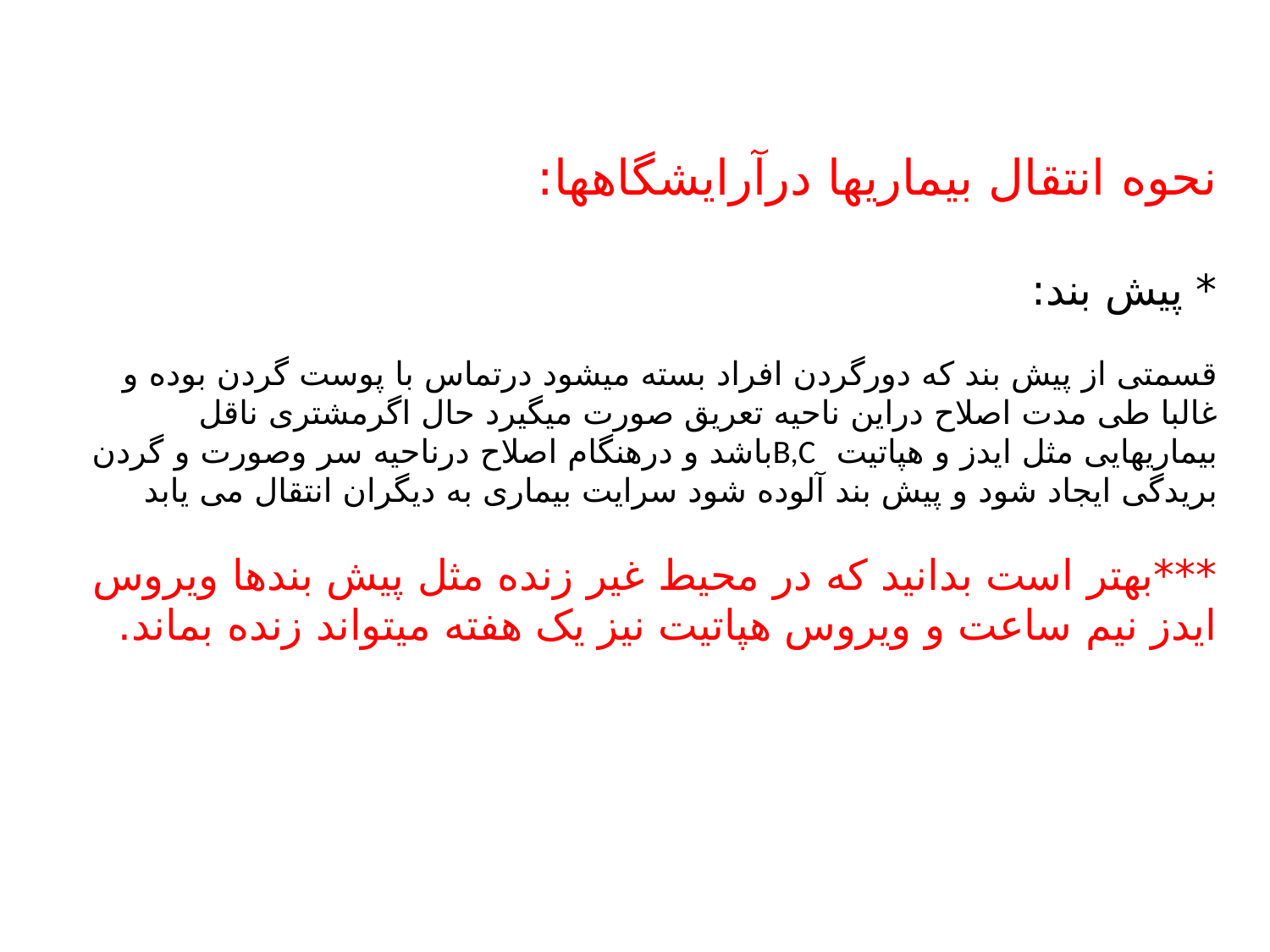

# نحوه انتقال بیماریها درآرایشگاهها: * پیش بند: قسمتی از پیش بند که دورگردن افراد بسته میشود درتماس با پوست گردن بوده و غالبا طی مدت اصلاح دراین ناحیه تعریق صورت میگیرد حال اگرمشتری ناقل بیماریهایی مثل ایدز و هپاتیت  B,Cباشد و درهنگام اصلاح درناحیه سر وصورت و گردن بریدگی ایجاد شود و پیش بند آلوده شود سرایت بیماری به دیگران انتقال می یابد ***بهتر است بدانید که در محیط غیر زنده مثل پیش بندها ویروس ایدز نیم ساعت و ویروس هپاتیت نیز یک هفته میتواند زنده بماند.